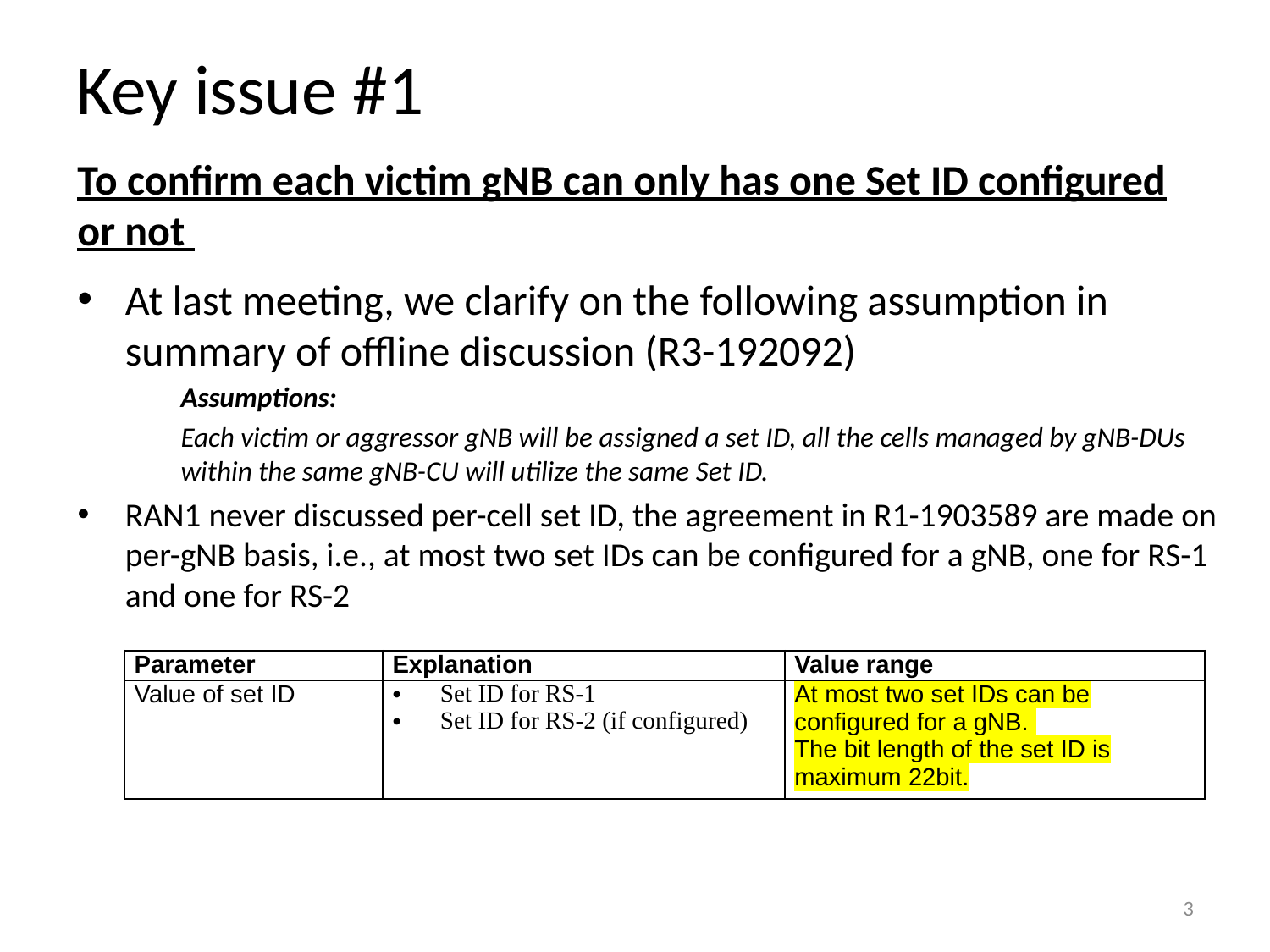

# Key issue #1
To confirm each victim gNB can only has one Set ID configured or not
At last meeting, we clarify on the following assumption in summary of offline discussion (R3-192092)
	Assumptions:
	Each victim or aggressor gNB will be assigned a set ID, all the cells managed by gNB-DUs within the same gNB-CU will utilize the same Set ID.
RAN1 never discussed per-cell set ID, the agreement in R1-1903589 are made on per-gNB basis, i.e., at most two set IDs can be configured for a gNB, one for RS-1 and one for RS-2

| Parameter | Explanation | Value range |
| --- | --- | --- |
| Value of set ID | Set ID for RS-1 Set ID for RS-2 (if configured) | At most two set IDs can be configured for a gNB. The bit length of the set ID is maximum 22bit. |
3